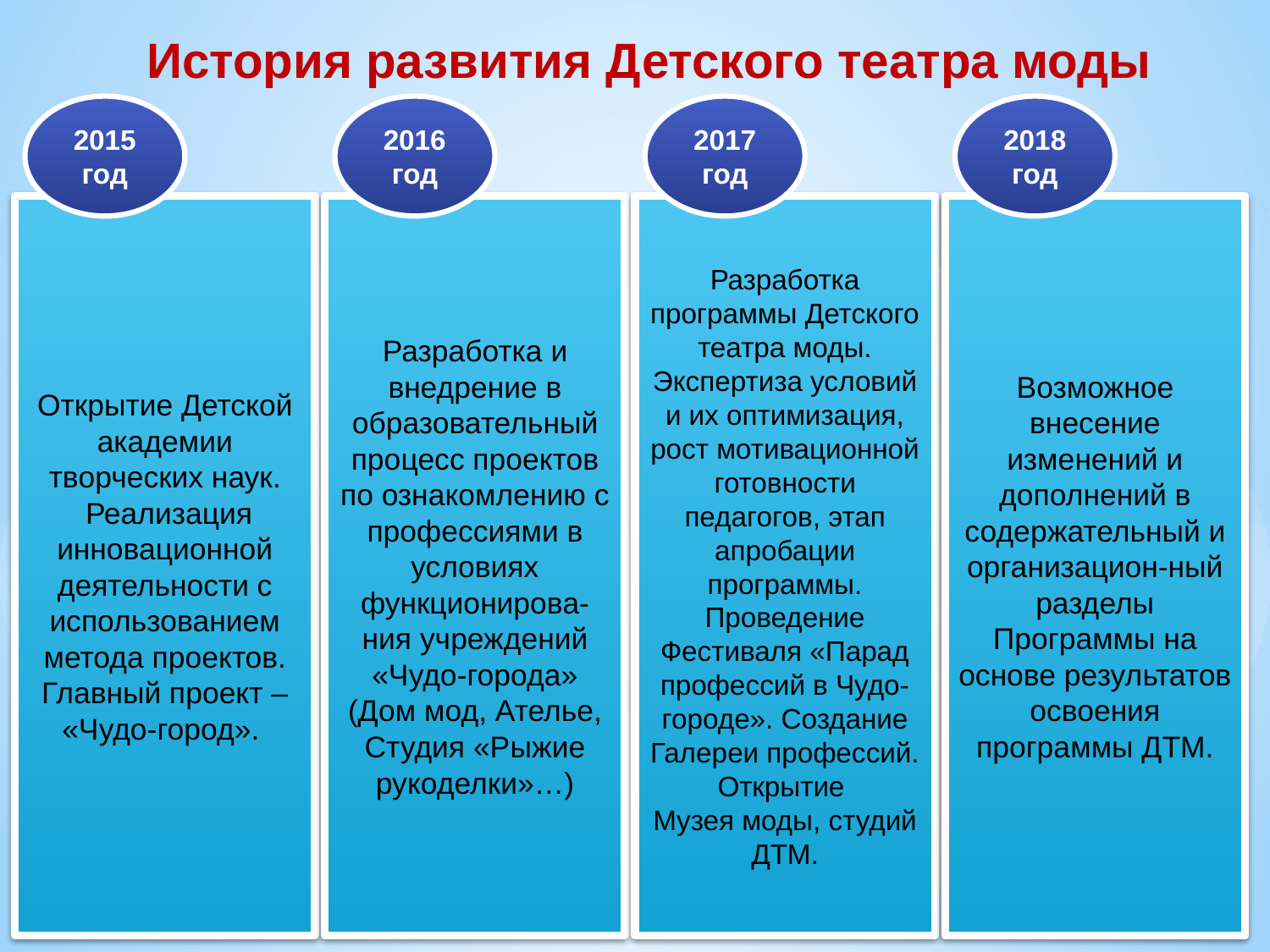

История развития Детского театра моды

2015 год
2016 год
2017 год
2018 год
Открытие Детской академии творческих наук.
 Реализация инновационной деятельности с использованием метода проектов. Главный проект – «Чудо-город».
Разработка и внедрение в образовательный процесс проектов по ознакомлению с профессиями в условиях функционирова-ния учреждений «Чудо-города» (Дом мод, Ателье, Студия «Рыжие рукоделки»…)
Разработка программы Детского театра моды. Экспертиза условий и их оптимизация, рост мотивационной готовности педагогов, этап апробации программы. Проведение Фестиваля «Парад профессий в Чудо-городе». Создание Галереи профессий. Открытие
Музея моды, студий ДТМ.
Возможное внесение изменений и дополнений в содержательный и организацион-ный разделы Программы на основе результатов освоения программы ДТМ.